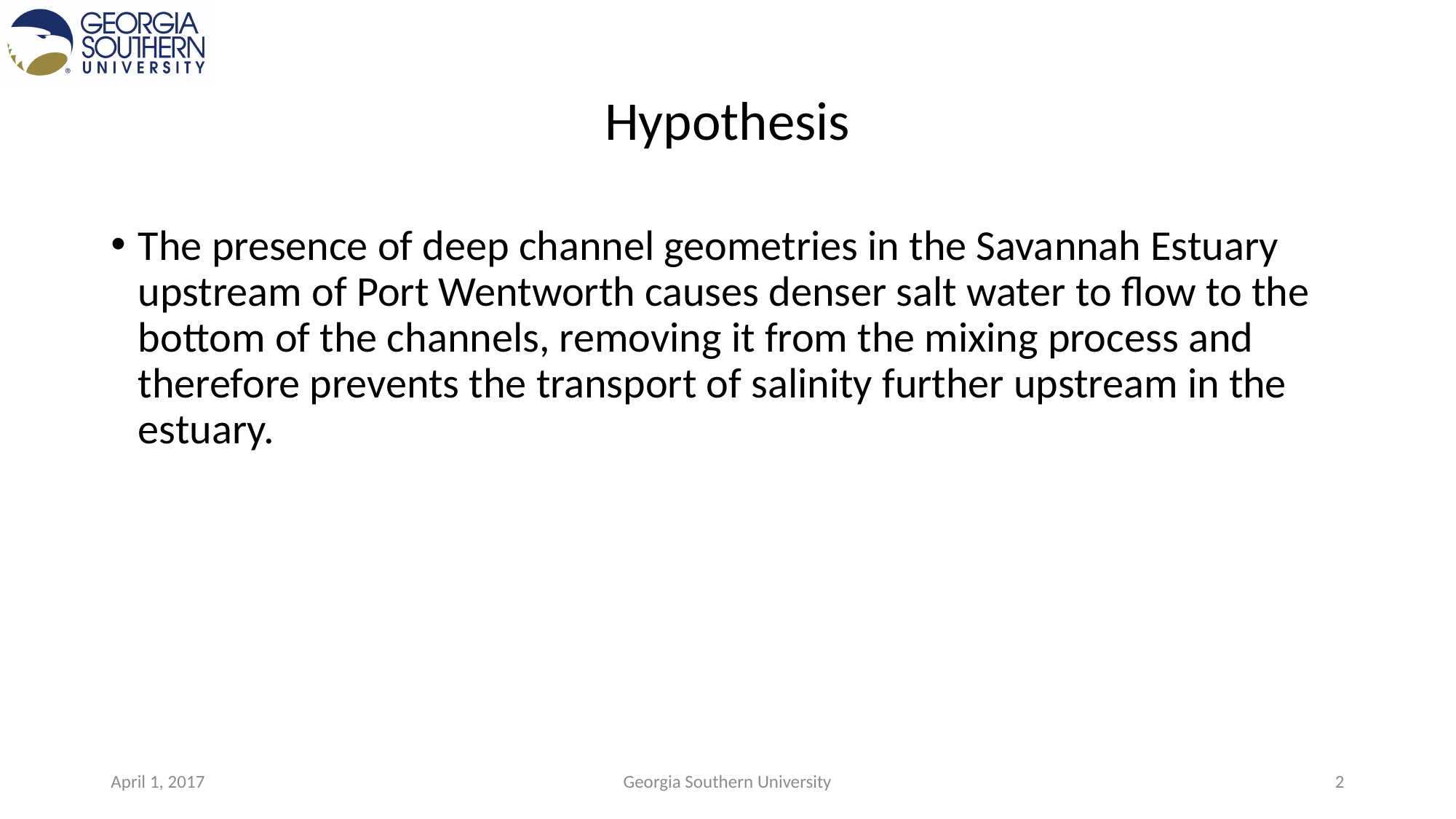

# Hypothesis
The presence of deep channel geometries in the Savannah Estuary upstream of Port Wentworth causes denser salt water to flow to the bottom of the channels, removing it from the mixing process and therefore prevents the transport of salinity further upstream in the estuary.
April 1, 2017
Georgia Southern University
2